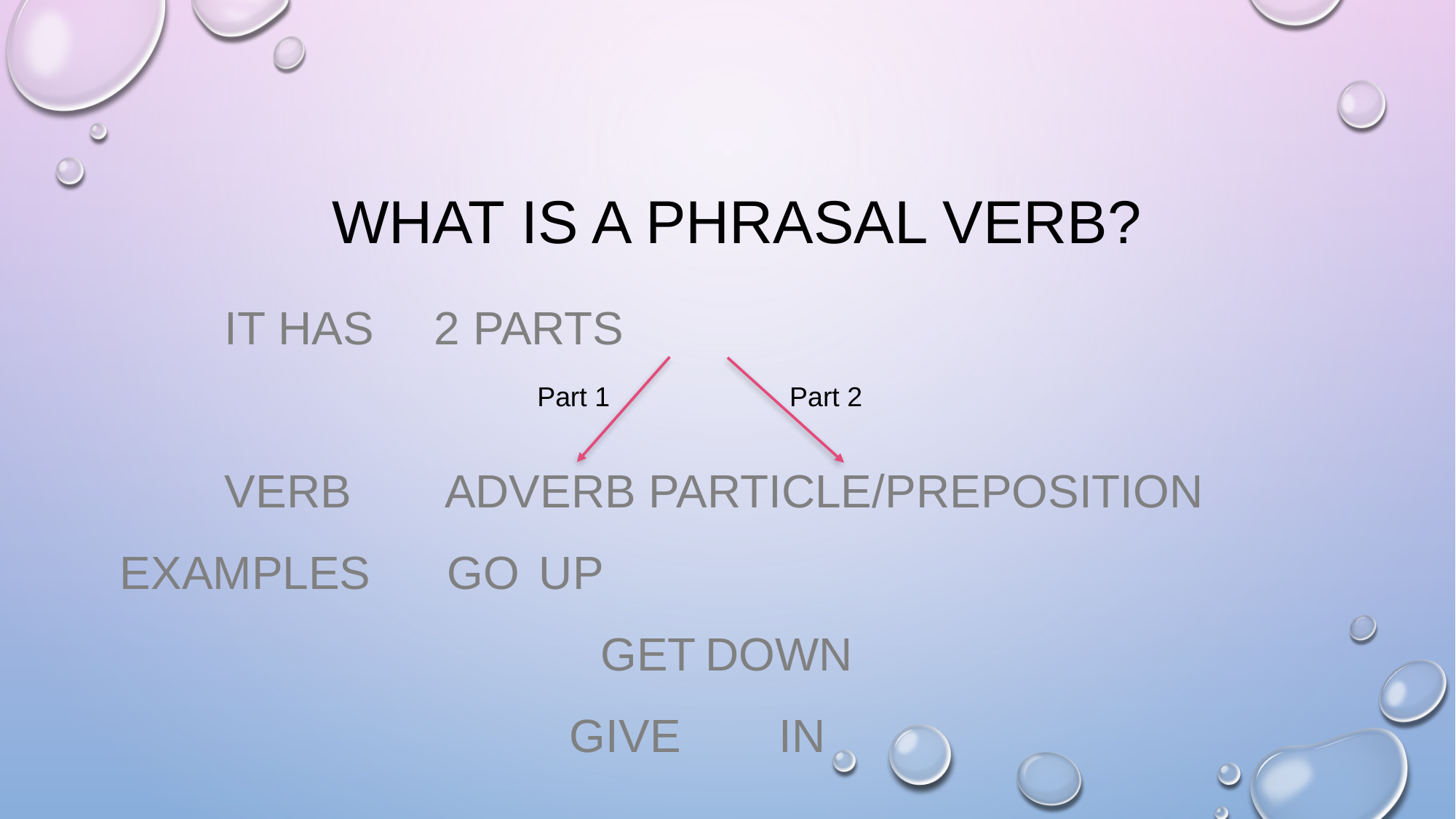

# What is a phrasal verb?
			It has 	2 parts

			Verb    	 Adverb particle/preposition
Examples		 Go				up
Get				down
Give					in
Part 1
Part 2